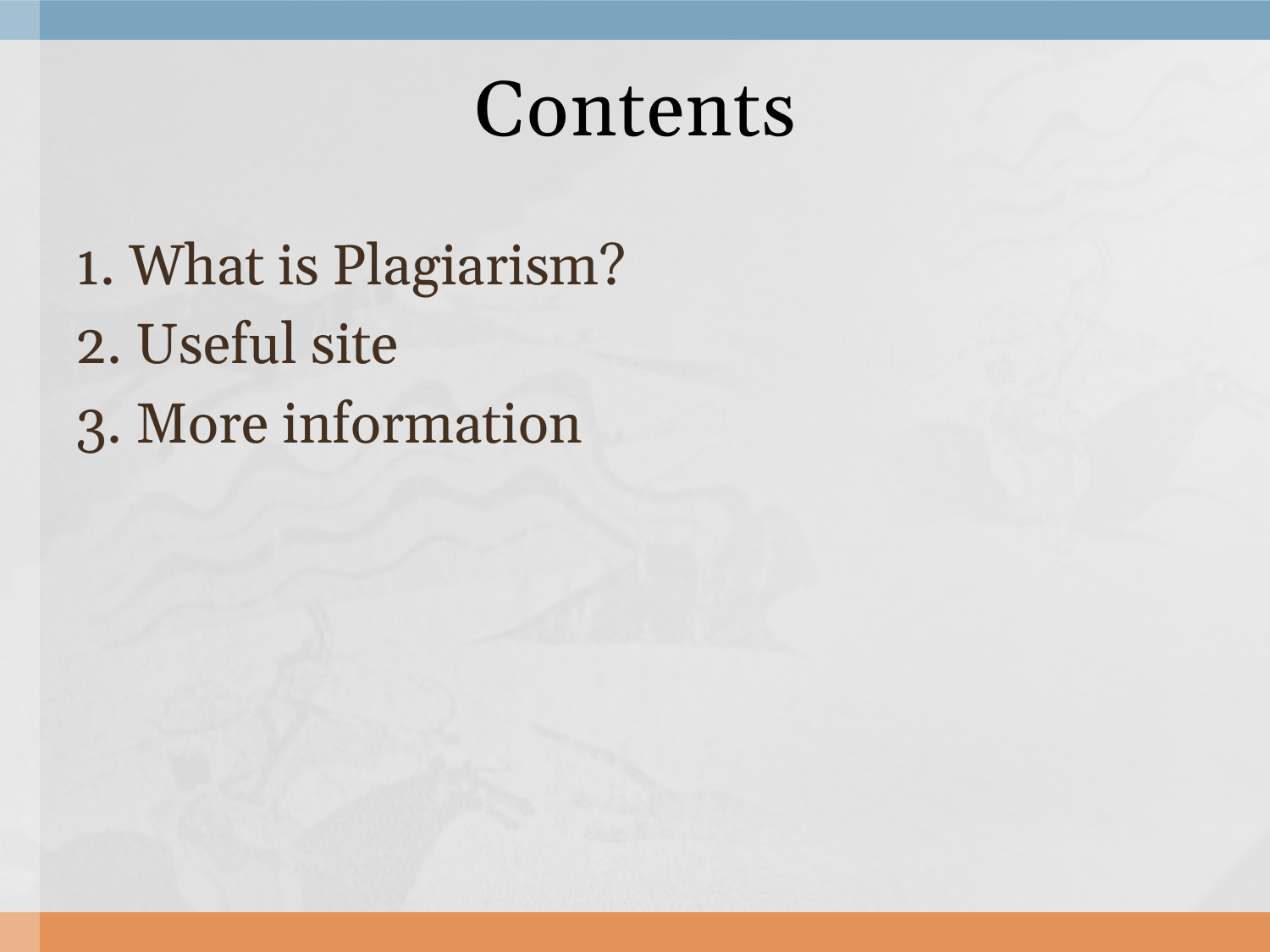

# Contents
1. What is Plagiarism?
2. Useful site
3. More information